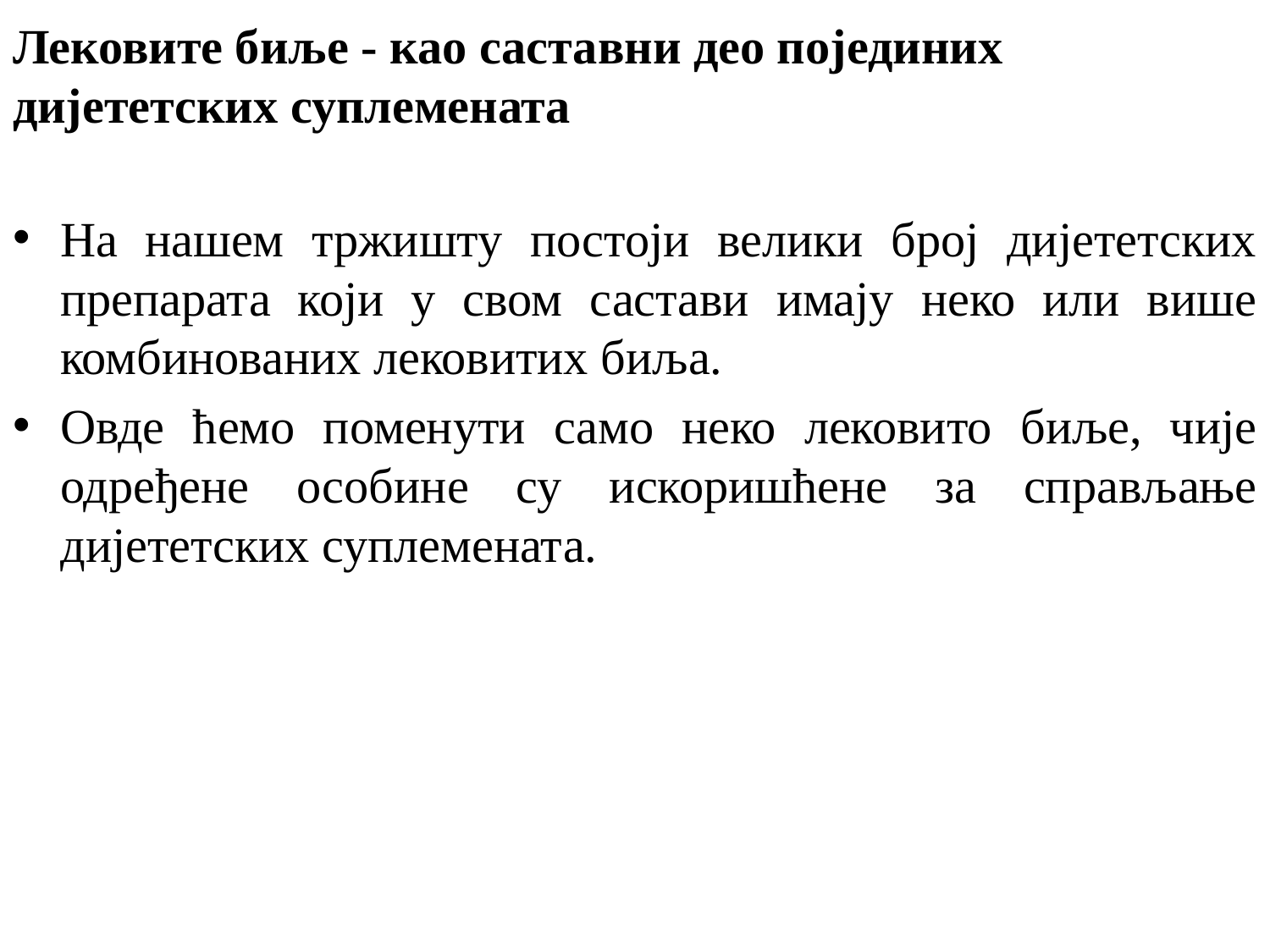

# Лековите биље - као саставни део појединих дијететских суплемената
На нашем тржишту постоји велики број дијететских препарата који у свом састави имају неко или више комбинованих лековитих биља.
Овде ћемо поменути само неко лековито биље, чије одређене особине су искоришћене за справљање дијететских суплемeната.